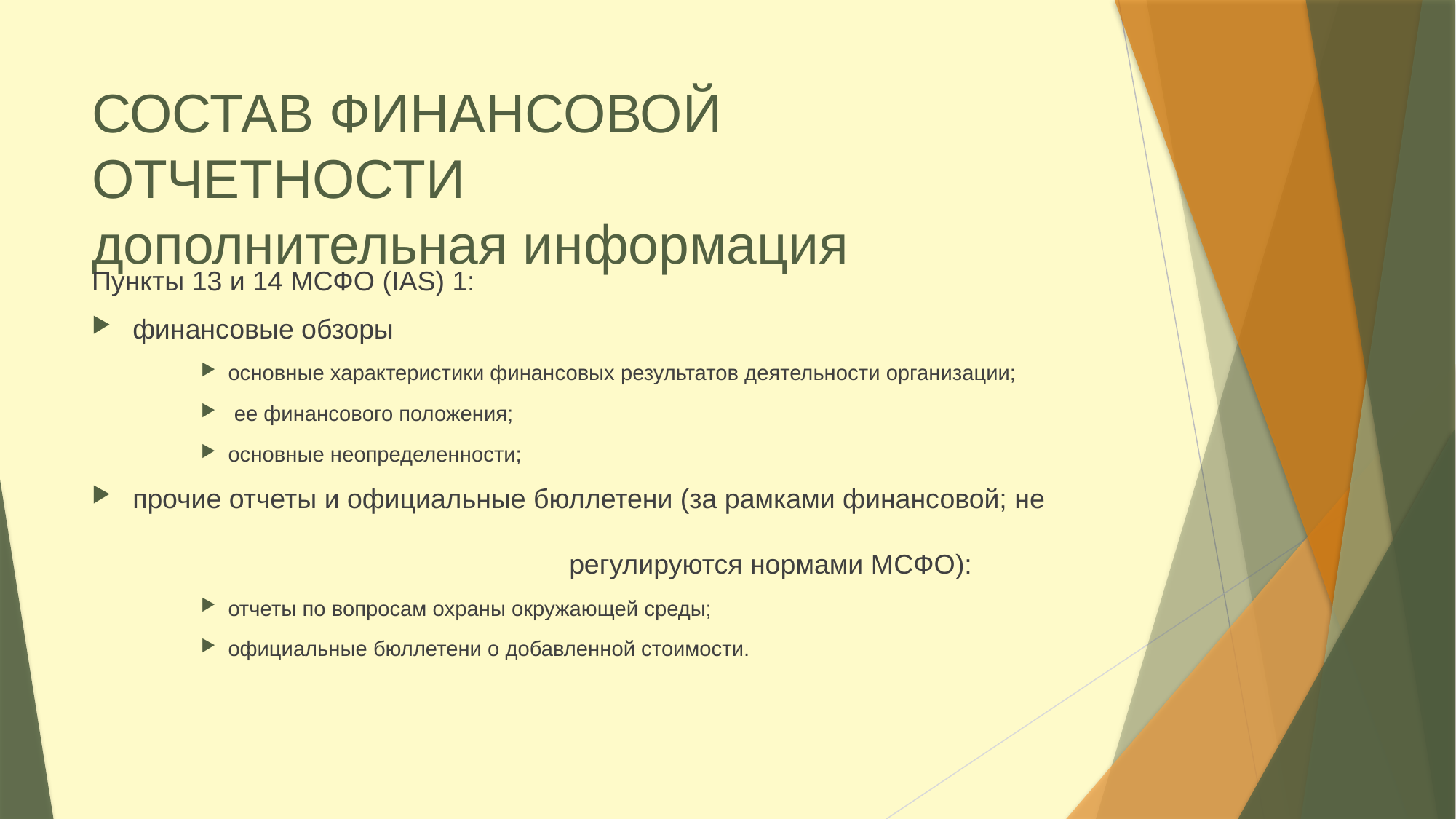

# СОСТАВ ФИНАНСОВОЙ ОТЧЕТНОСТИ дополнительная информация
Пункты 13 и 14 МСФО (IAS) 1:
финансовые обзоры
основные характеристики финансовых результатов деятельности организации;
 ее финансового положения;
основные неопределенности;
прочие отчеты и официальные бюллетени (за рамками финансовой; не 												регулируются нормами МСФО):
отчеты по вопросам охраны окружающей среды;
официальные бюллетени о добавленной стоимости.